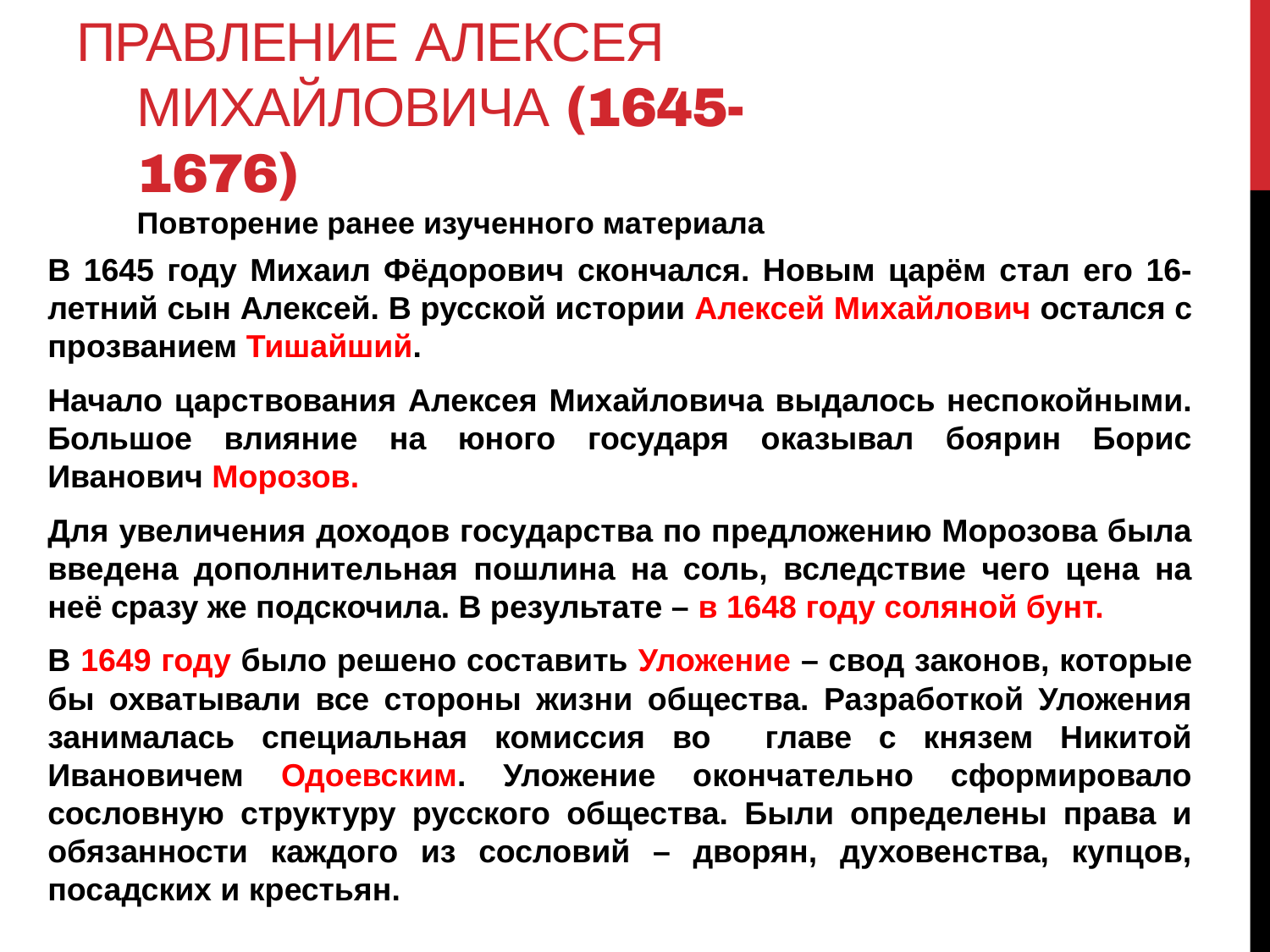

# Правление алексея михайловича (1645-1676) Повторение ранее изученного материала
В 1645 году Михаил Фёдорович скончался. Новым царём стал его 16-летний сын Алексей. В русской истории Алексей Михайлович остался с прозванием Тишайший.
Начало царствования Алексея Михайловича выдалось неспокойными. Большое влияние на юного государя оказывал боярин Борис Иванович Морозов.
Для увеличения доходов государства по предложению Морозова была введена дополнительная пошлина на соль, вследствие чего цена на неё сразу же подскочила. В результате – в 1648 году соляной бунт.
В 1649 году было решено составить Уложение – свод законов, которые бы охватывали все стороны жизни общества. Разработкой Уложения занималась специальная комиссия во  главе с князем Никитой Ивановичем Одоевским. Уложение окончательно сформировало сословную структуру русского общества. Были определены права и обязанности каждого из сословий – дворян, духовенства, купцов, посадских и крестьян.